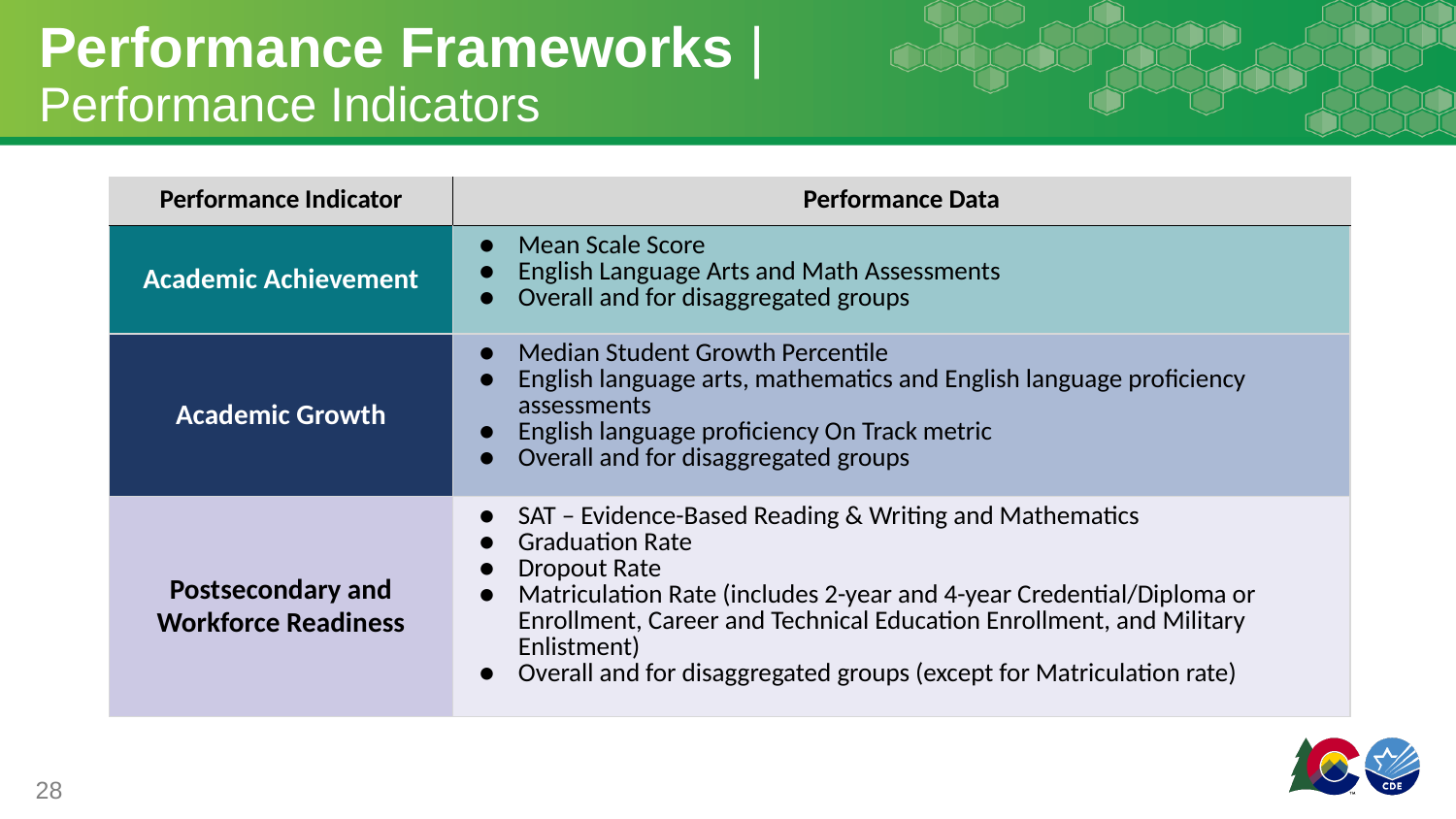

# Performance Frameworks | Performance Indicators
| Performance Indicator | Performance Data |
| --- | --- |
| Academic Achievement | Mean Scale Score English Language Arts and Math Assessments Overall and for disaggregated groups |
| Academic Growth | Median Student Growth Percentile English language arts, mathematics and English language proficiency assessments English language proficiency On Track metric Overall and for disaggregated groups |
| Postsecondary and Workforce Readiness | SAT – Evidence-Based Reading & Writing and Mathematics Graduation Rate Dropout Rate Matriculation Rate (includes 2-year and 4-year Credential/Diploma or Enrollment, Career and Technical Education Enrollment, and Military Enlistment) Overall and for disaggregated groups (except for Matriculation rate) |
28